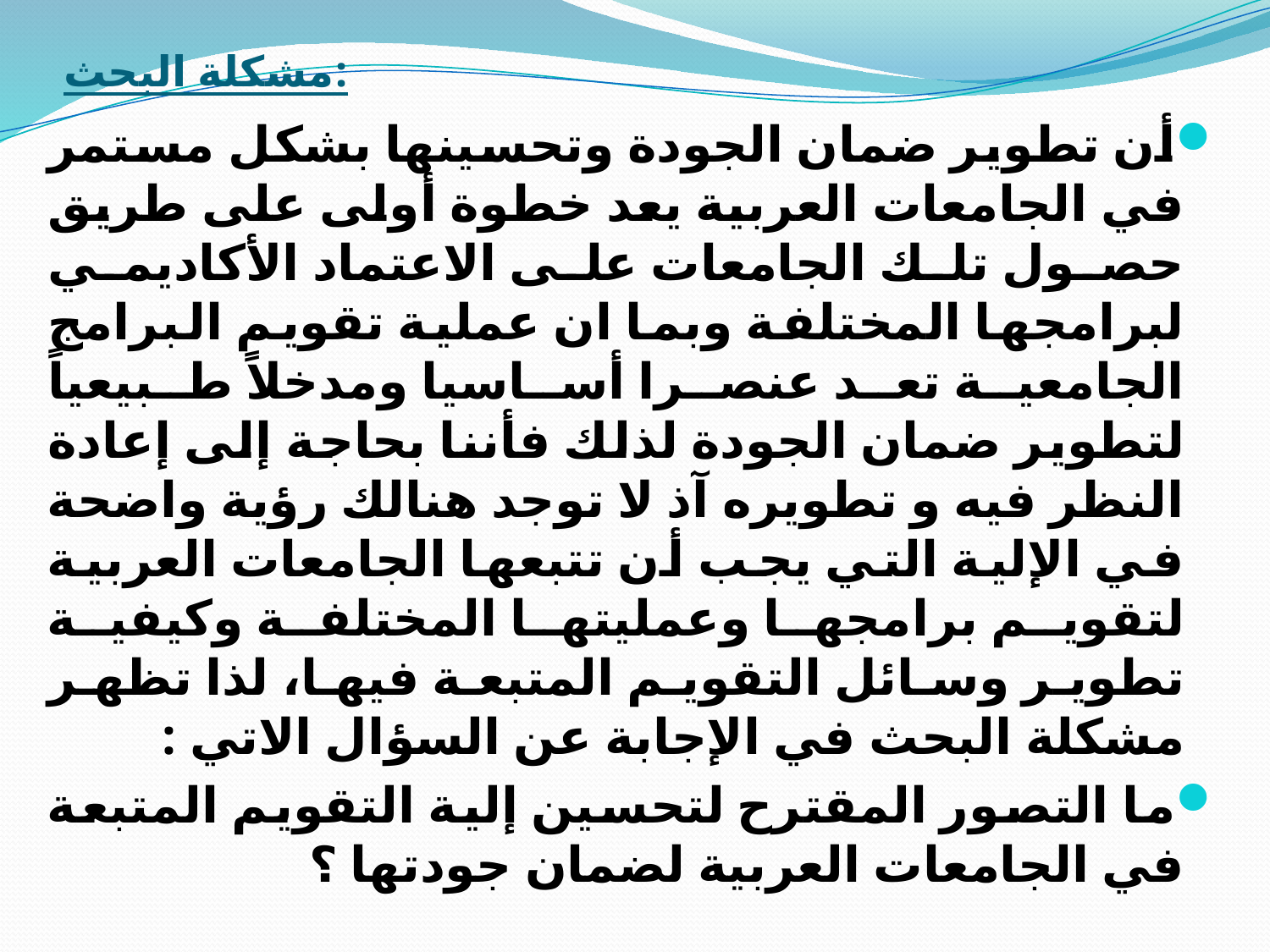

# :مشكلة البحث
أن تطوير ضمان الجودة وتحسينها بشكل مستمر في الجامعات العربية يعد خطوة أولى على طريق حصول تلك الجامعات على الاعتماد الأكاديمي لبرامجها المختلفة وبما ان عملية تقويم البرامج الجامعية تعد عنصرا أساسيا ومدخلاً طبيعياً لتطوير ضمان الجودة لذلك فأننا بحاجة إلى إعادة النظر فيه و تطويره آذ لا توجد هنالك رؤية واضحة في الإلية التي يجب أن تتبعها الجامعات العربية لتقويم برامجها وعمليتها المختلفة وكيفية تطوير وسائل التقويم المتبعة فيها، لذا تظهر مشكلة البحث في الإجابة عن السؤال الاتي :
ما التصور المقترح لتحسين إلية التقويم المتبعة في الجامعات العربية لضمان جودتها ؟